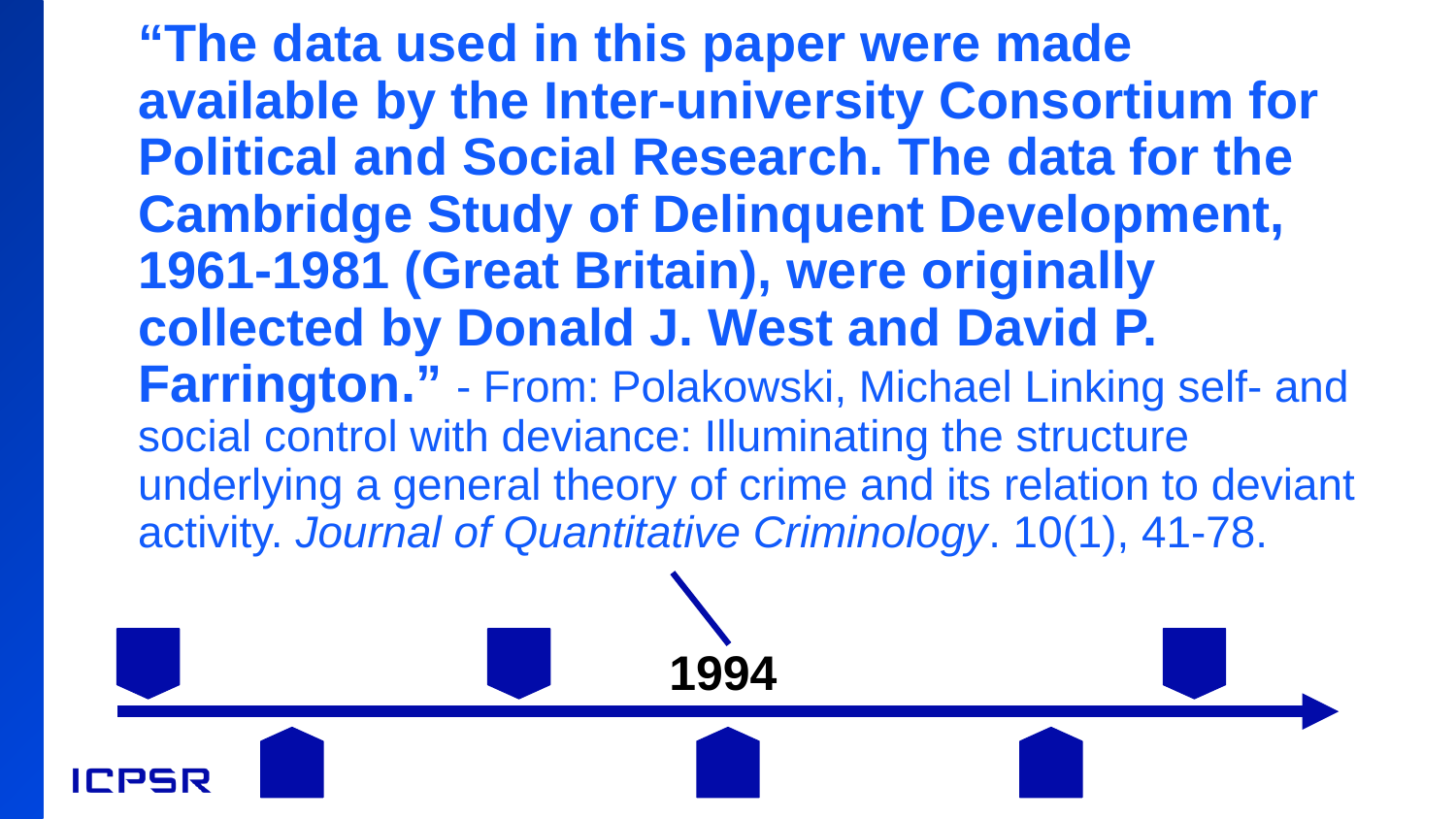

# Citations of a study over time: 1994
“The data used in this paper were made available by the Inter-university Consortium for Political and Social Research. The data for the Cambridge Study of Delinquent Development, 1961-1981 (Great Britain), were originally collected by Donald J. West and David P. Farrington.” - From: Polakowski, Michael Linking self- and social control with deviance: Illuminating the structure underlying a general theory of crime and its relation to deviant activity. Journal of Quantitative Criminology. 10(1), 41-78.

1994